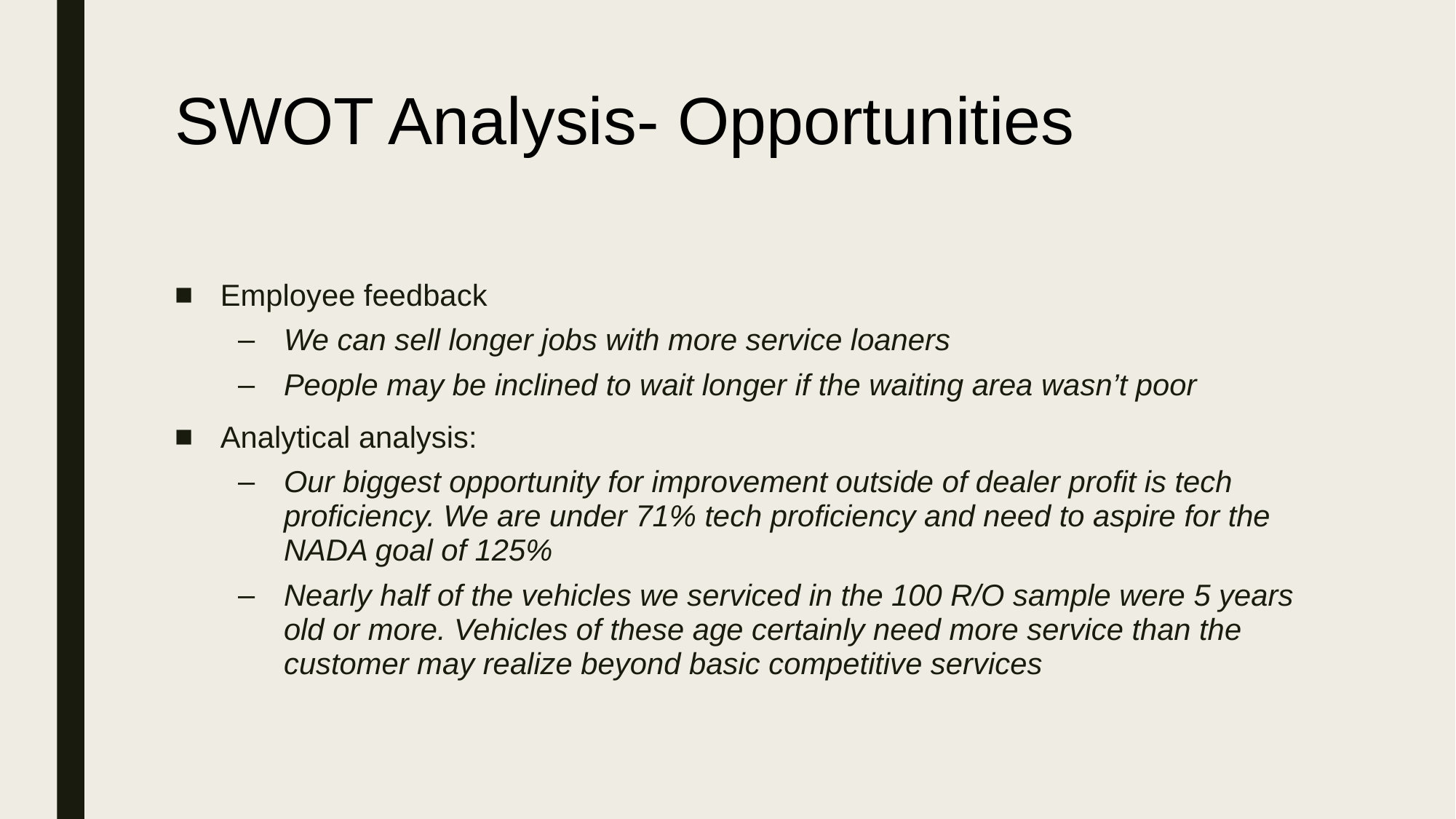

# SWOT Analysis- Opportunities
Employee feedback
We can sell longer jobs with more service loaners
People may be inclined to wait longer if the waiting area wasn’t poor
Analytical analysis:
Our biggest opportunity for improvement outside of dealer profit is tech proficiency. We are under 71% tech proficiency and need to aspire for the NADA goal of 125%
Nearly half of the vehicles we serviced in the 100 R/O sample were 5 years old or more. Vehicles of these age certainly need more service than the customer may realize beyond basic competitive services